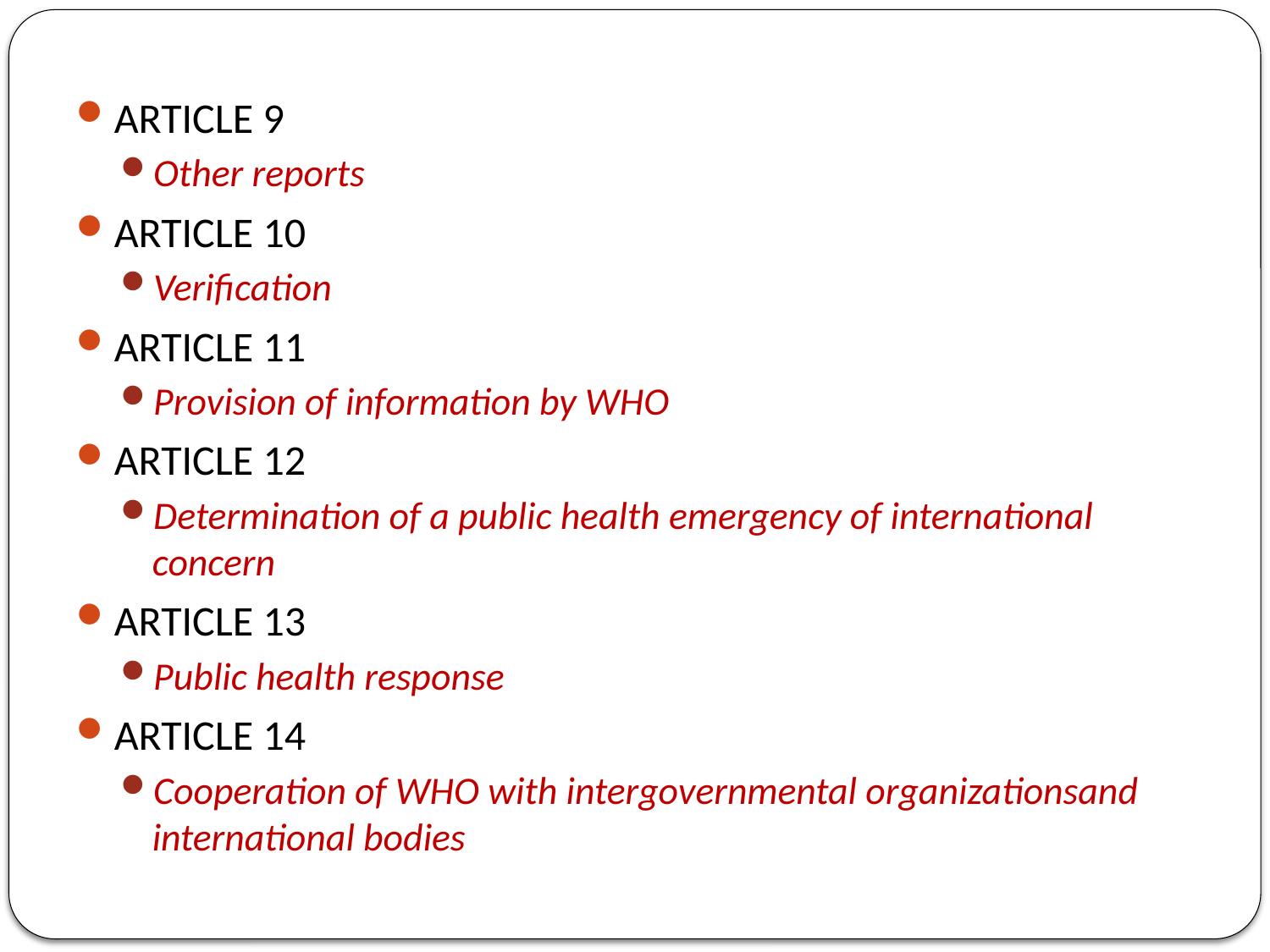

ARTICLE 9
Other reports
ARTICLE 10
Verification
ARTICLE 11
Provision of information by WHO
ARTICLE 12
Determination of a public health emergency of international concern
ARTICLE 13
Public health response
ARTICLE 14
Cooperation of WHO with intergovernmental organizationsand international bodies